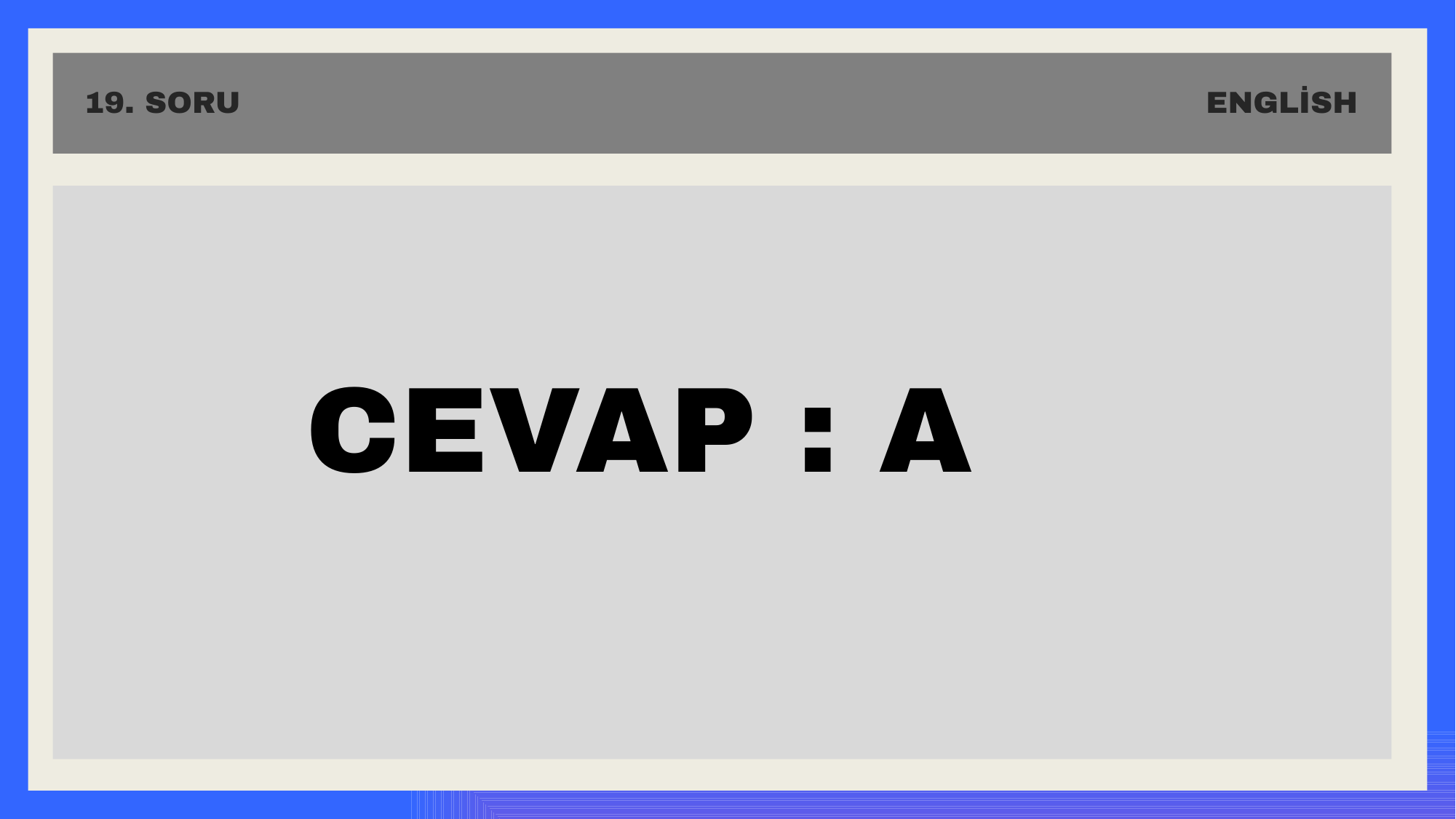

# 19. SORU                                                                                               ENGLİSH

      CEVAP : A